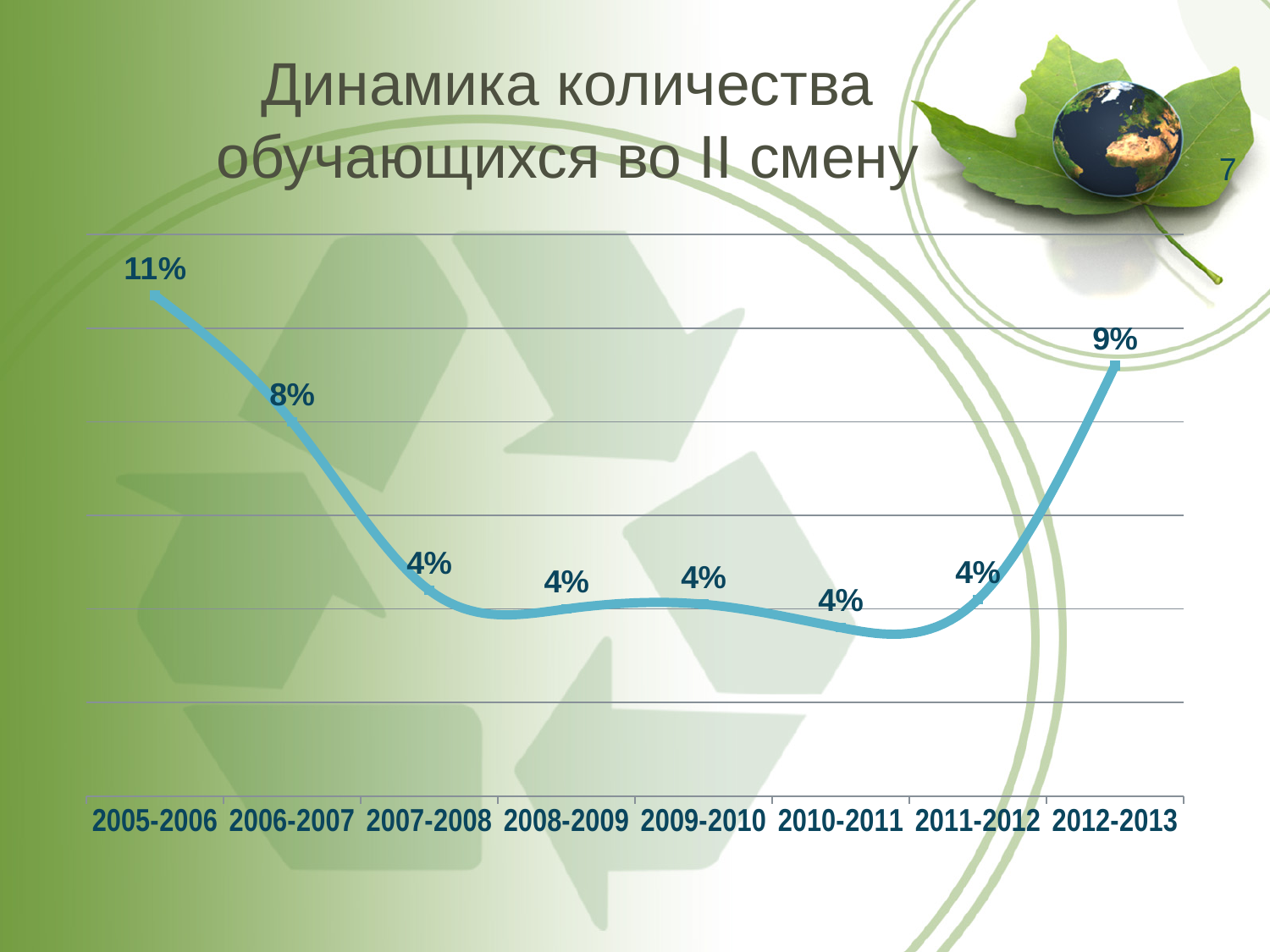

# Динамика количества обучающихся во II смену
7

### Chart

| Category | Ряд 1 |
|---|---|
| 2005-2006 | 0.10700000000000001 |
| 2006-2007 | 0.08000000000000002 |
| 2007-2008 | 0.044 |
| 2008-2009 | 0.04000000000000001 |
| 2009-2010 | 0.041 |
| 2010-2011 | 0.036 |
| 2011-2012 | 0.04200000000000001 |
| 2012-2013 | 0.09200000000000003 |